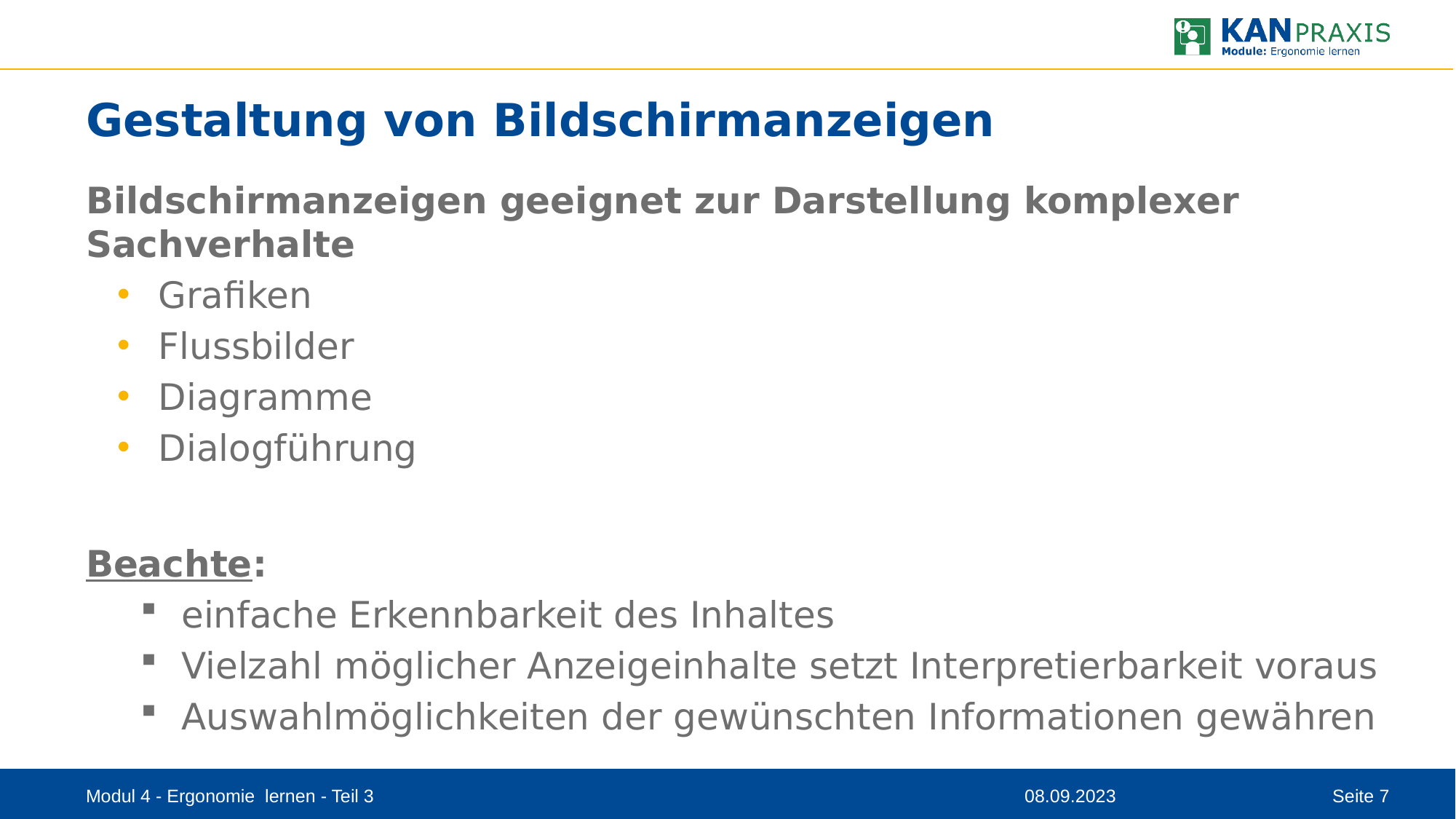

# Gestaltung von Bildschirmanzeigen
Bildschirmanzeigen geeignet zur Darstellung komplexer Sachverhalte
Grafiken
Flussbilder
Diagramme
Dialogführung

Beachte:
einfache Erkennbarkeit des Inhaltes
Vielzahl möglicher Anzeigeinhalte setzt Interpretierbarkeit voraus
Auswahlmöglichkeiten der gewünschten Informationen gewähren
Modul 4 - Ergonomie  lernen - Teil 3
08.09.2023
Seite 7